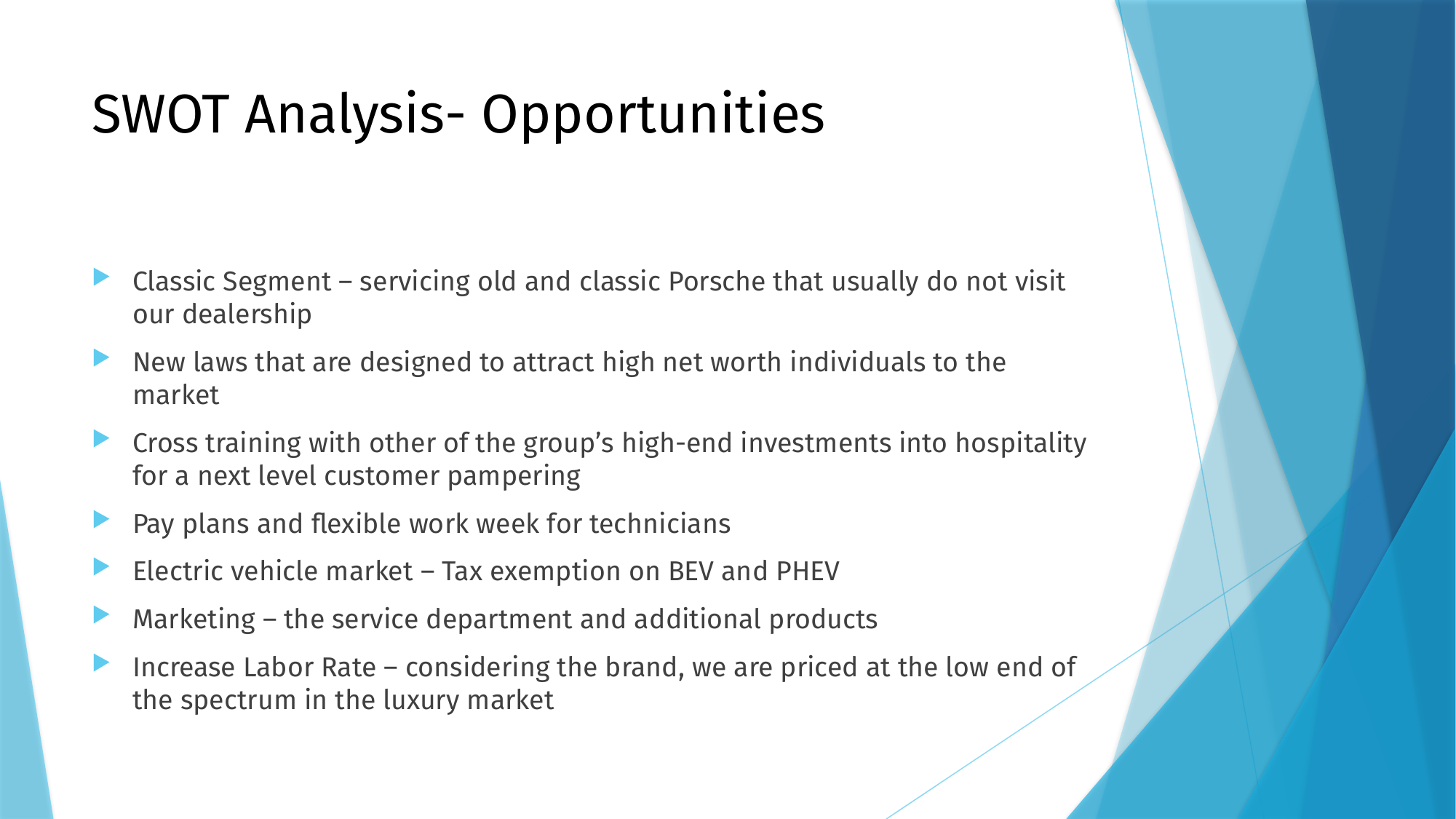

# SWOT Analysis- Opportunities
Classic Segment – servicing old and classic Porsche that usually do not visit our dealership
New laws that are designed to attract high net worth individuals to the market
Cross training with other of the group’s high-end investments into hospitality for a next level customer pampering
Pay plans and flexible work week for technicians
Electric vehicle market – Tax exemption on BEV and PHEV
Marketing – the service department and additional products
Increase Labor Rate – considering the brand, we are priced at the low end of the spectrum in the luxury market